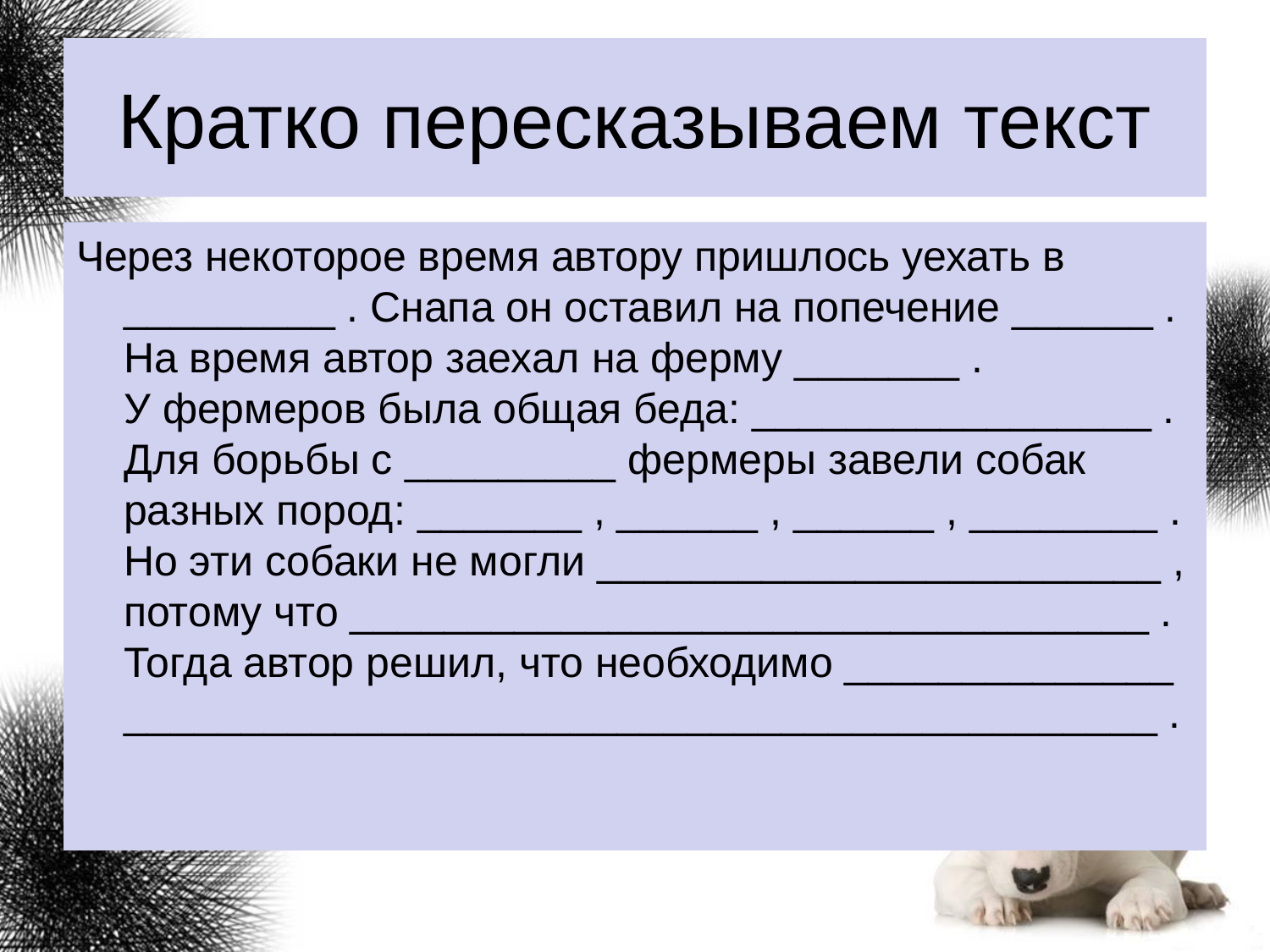

# Кратко пересказываем текст
Через некоторое время автору пришлось уехать в _________ . Снапа он оставил на попечение ______ . На время автор заехал на ферму _______ .                У фермеров была общая беда: _________________ . Для борьбы с _________ фермеры завели собак разных пород: _______ , ______ , ______ , ________ . Но эти собаки не могли ________________________ , потому что __________________________________ . Тогда автор решил, что необходимо ______________ ____________________________________________ .